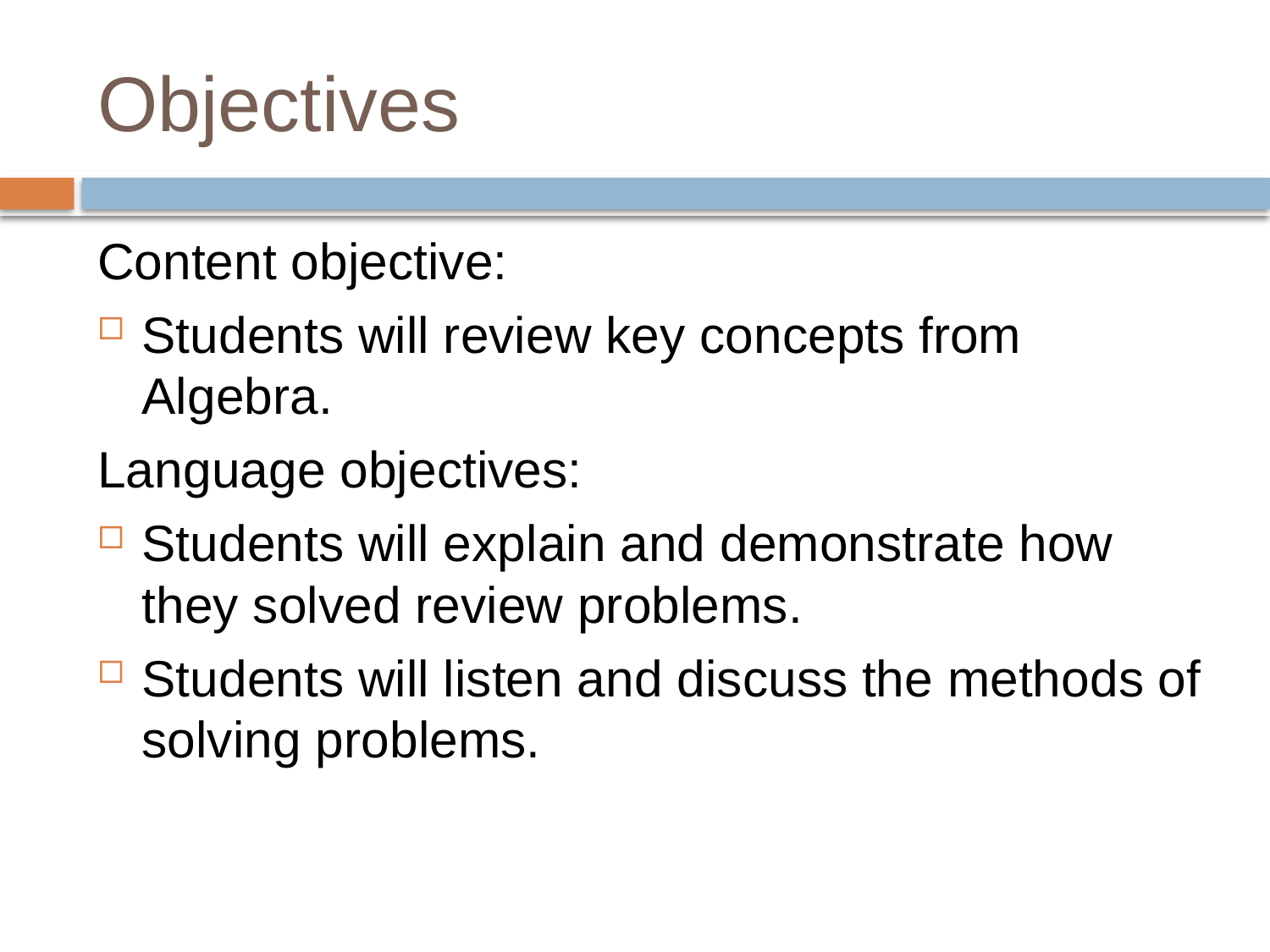

# Objectives
Content objective:
Students will review key concepts from Algebra.
Language objectives:
Students will explain and demonstrate how they solved review problems.
Students will listen and discuss the methods of solving problems.